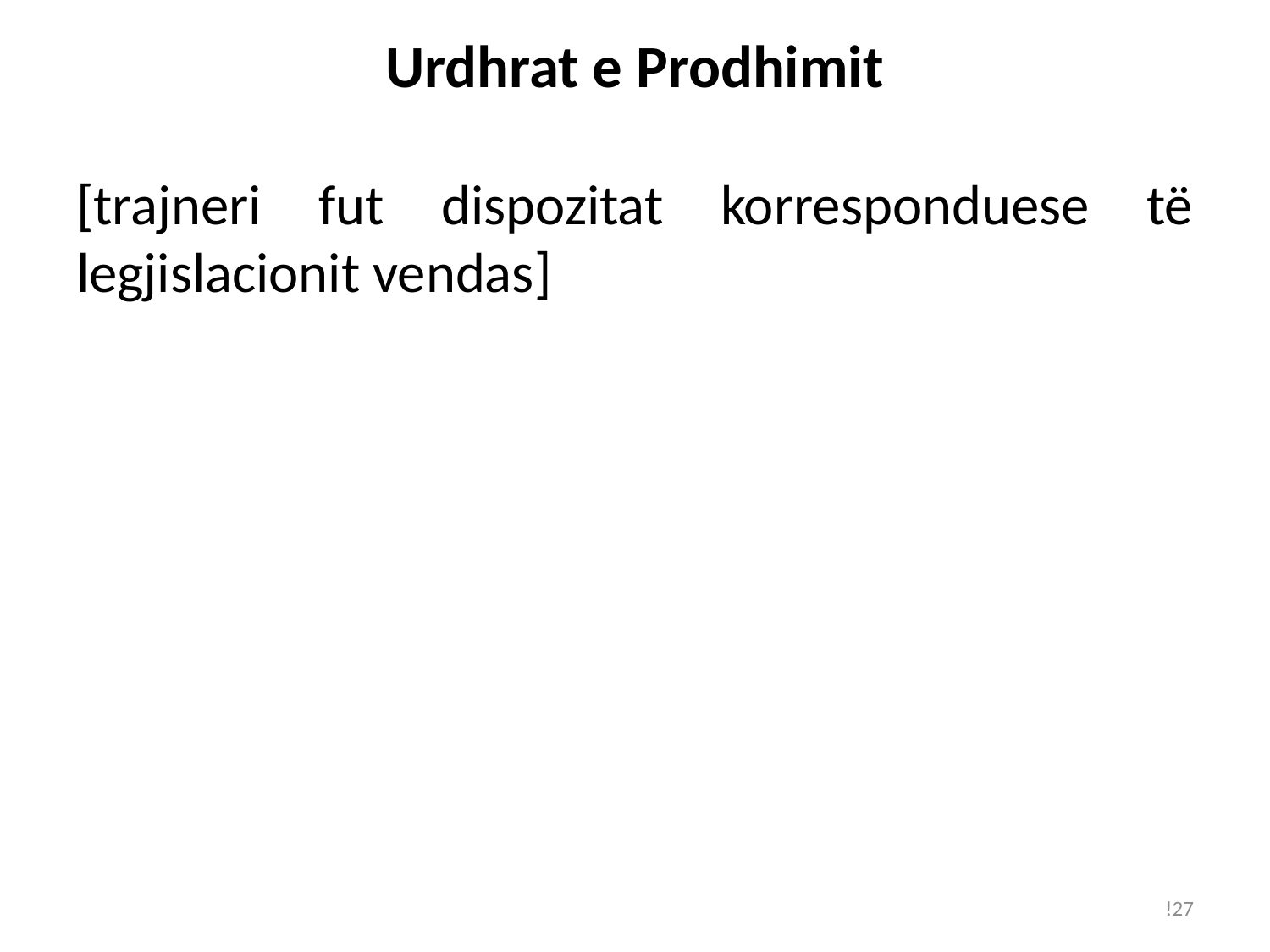

# Urdhrat e Prodhimit
[trajneri fut dispozitat korresponduese të legjislacionit vendas]
!27